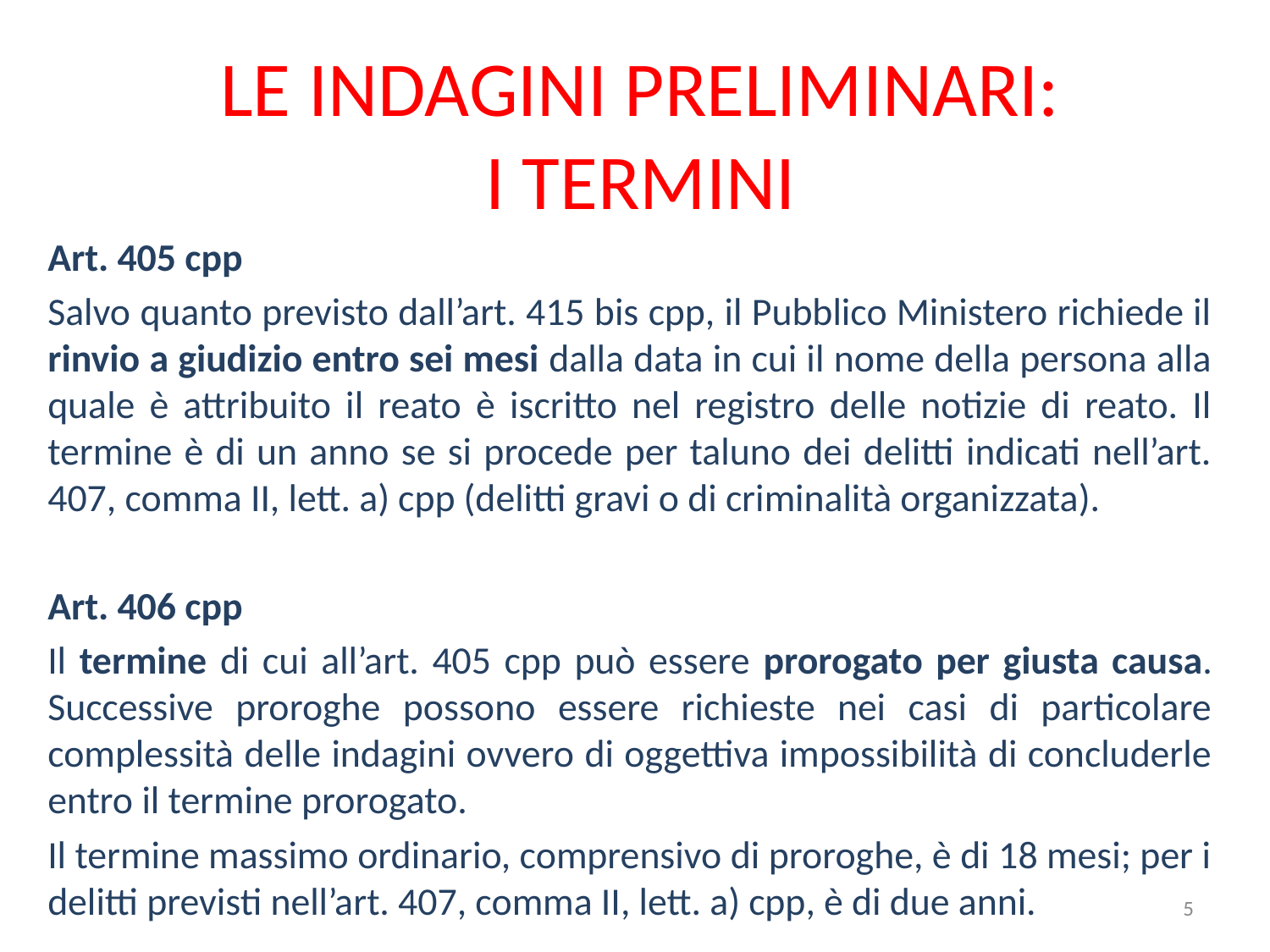

# LE INDAGINI PRELIMINARI: I TERMINI
Art. 405 cpp
Salvo quanto previsto dall’art. 415 bis cpp, il Pubblico Ministero richiede il rinvio a giudizio entro sei mesi dalla data in cui il nome della persona alla quale è attribuito il reato è iscritto nel registro delle notizie di reato. Il termine è di un anno se si procede per taluno dei delitti indicati nell’art. 407, comma II, lett. a) cpp (delitti gravi o di criminalità organizzata).

Art. 406 cpp
Il termine di cui all’art. 405 cpp può essere prorogato per giusta causa. Successive proroghe possono essere richieste nei casi di particolare complessità delle indagini ovvero di oggettiva impossibilità di concluderle entro il termine prorogato.
Il termine massimo ordinario, comprensivo di proroghe, è di 18 mesi; per i delitti previsti nell’art. 407, comma II, lett. a) cpp, è di due anni.
5